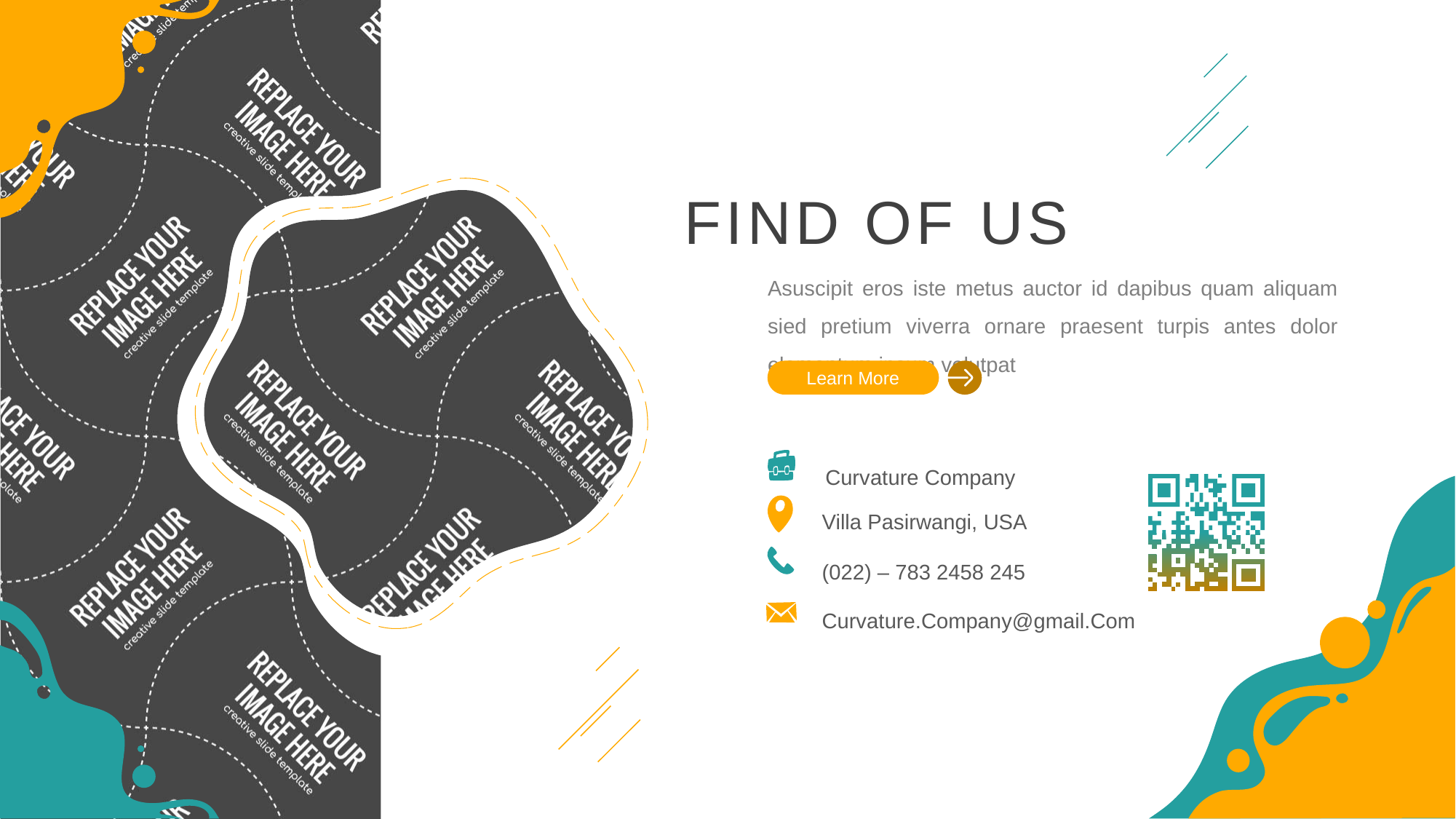

FIND OF US
Asuscipit eros iste metus auctor id dapibus quam aliquam sied pretium viverra ornare praesent turpis antes dolor elementum ipsum volutpat

Learn More

Curvature Company

Villa Pasirwangi, USA

(022) – 783 2458 245

Curvature.Company@gmail.Com